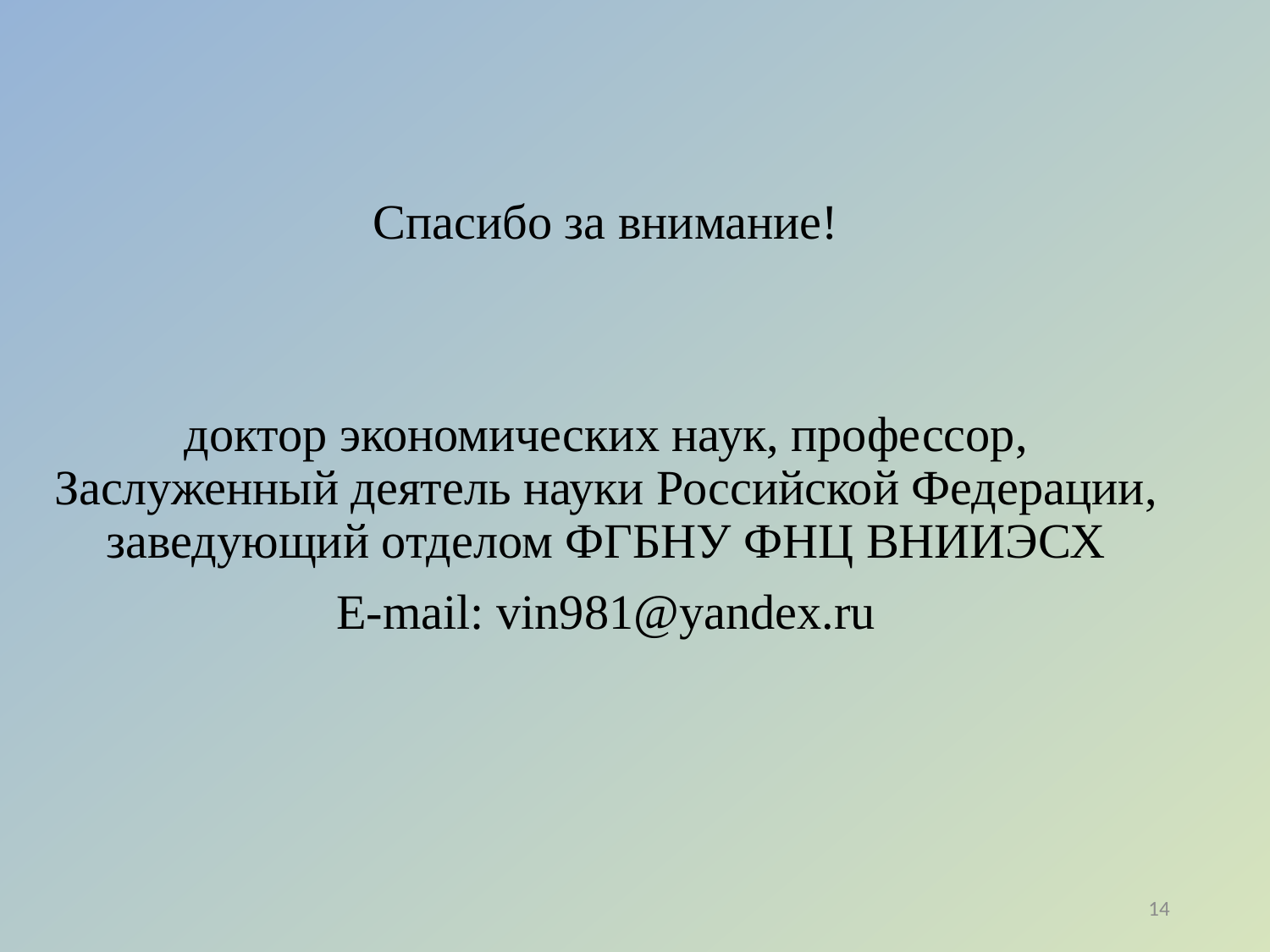

Спасибо за внимание!

доктор экономических наук, профессор, Заслуженный деятель науки Российской Федерации, заведующий отделом ФГБНУ ФНЦ ВНИИЭСХ
E-mail: vin981@yandex.ru

14